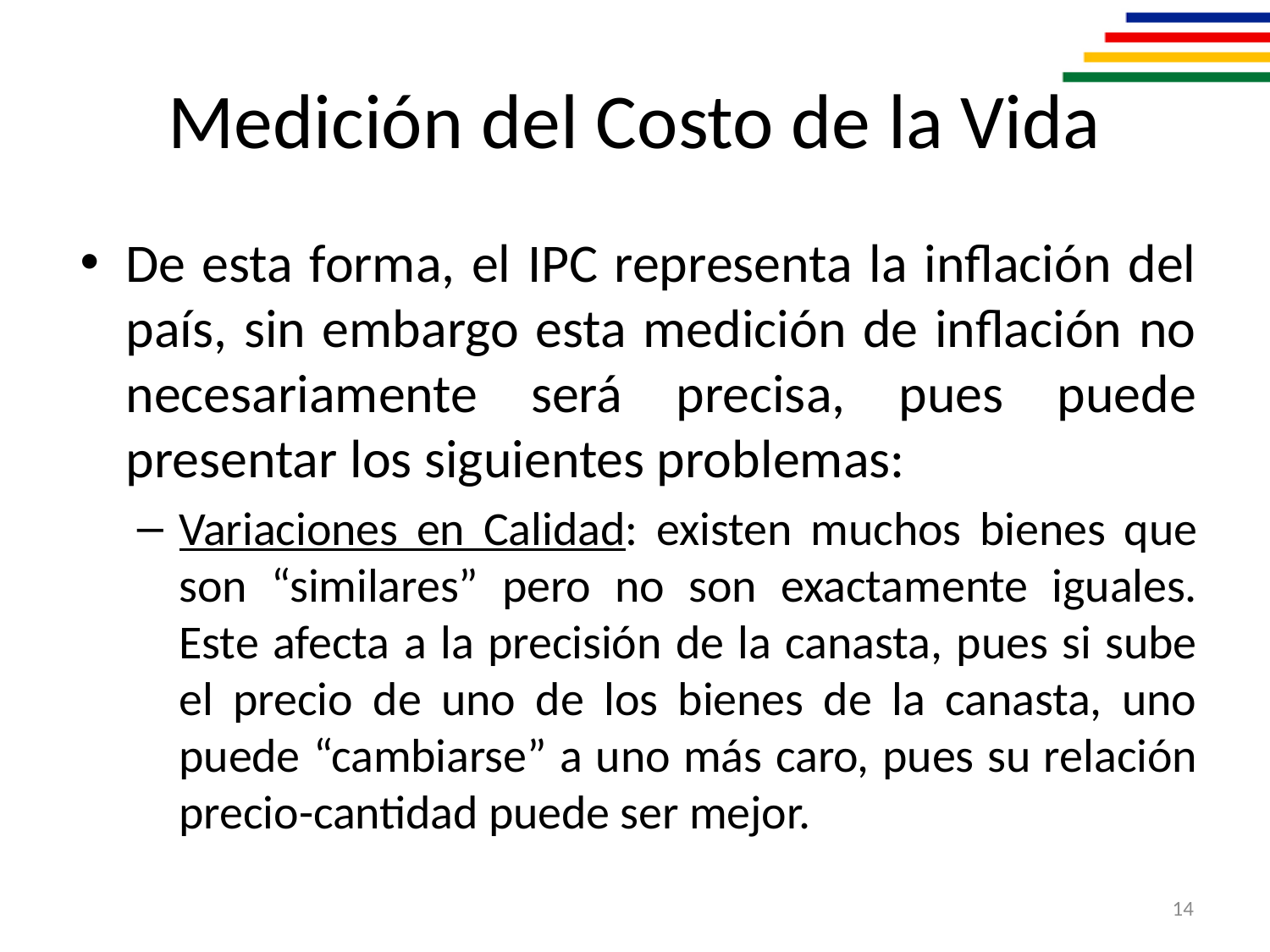

# Medición del Costo de la Vida
De esta forma, el IPC representa la inflación del país, sin embargo esta medición de inflación no necesariamente será precisa, pues puede presentar los siguientes problemas:
Variaciones en Calidad: existen muchos bienes que son “similares” pero no son exactamente iguales. Este afecta a la precisión de la canasta, pues si sube el precio de uno de los bienes de la canasta, uno puede “cambiarse” a uno más caro, pues su relación precio-cantidad puede ser mejor.
14